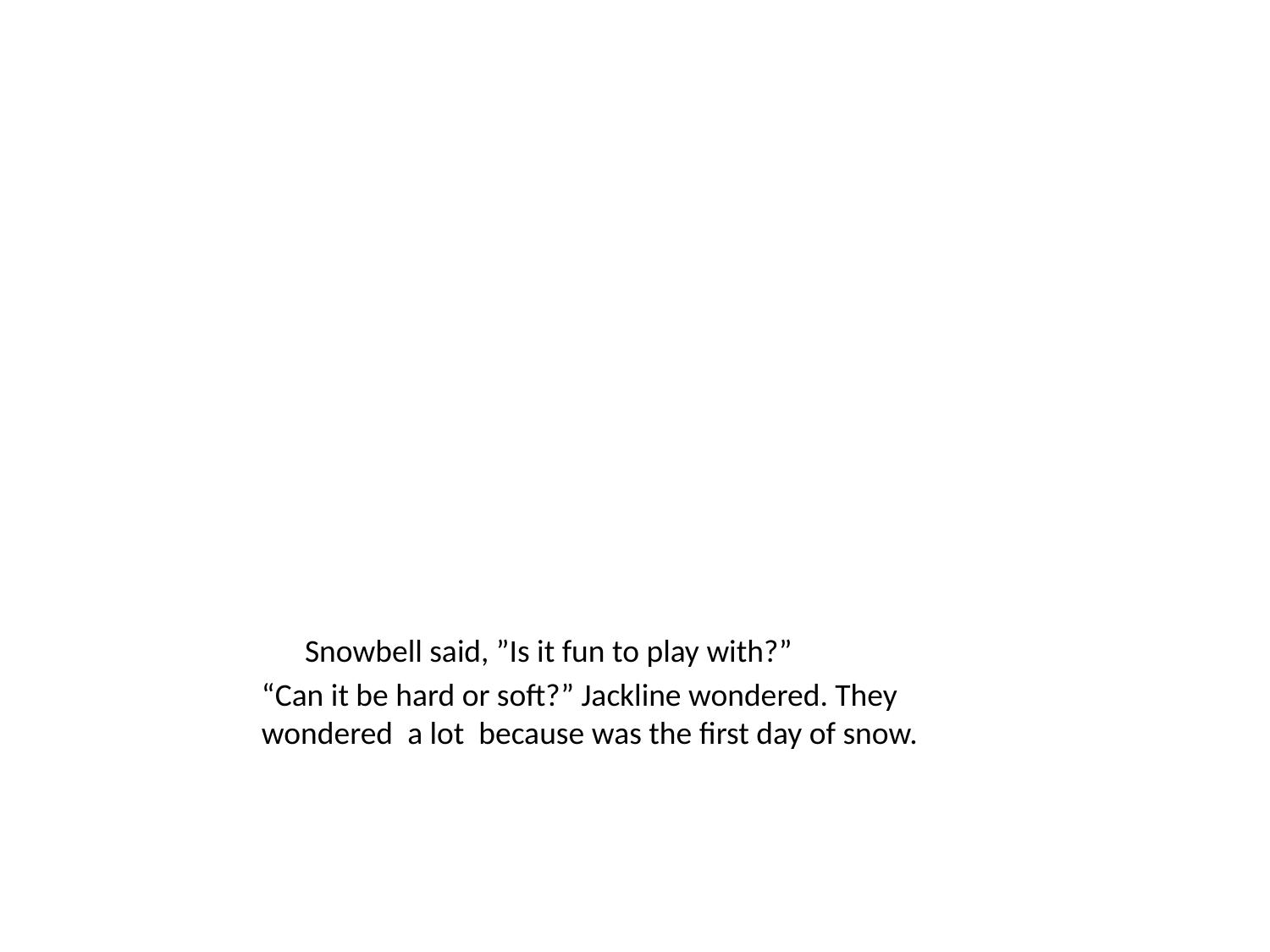

Snowbell said, ”Is it fun to play with?”
“Can it be hard or soft?” Jackline wondered. They wondered  a lot  because was the first day of snow.
#